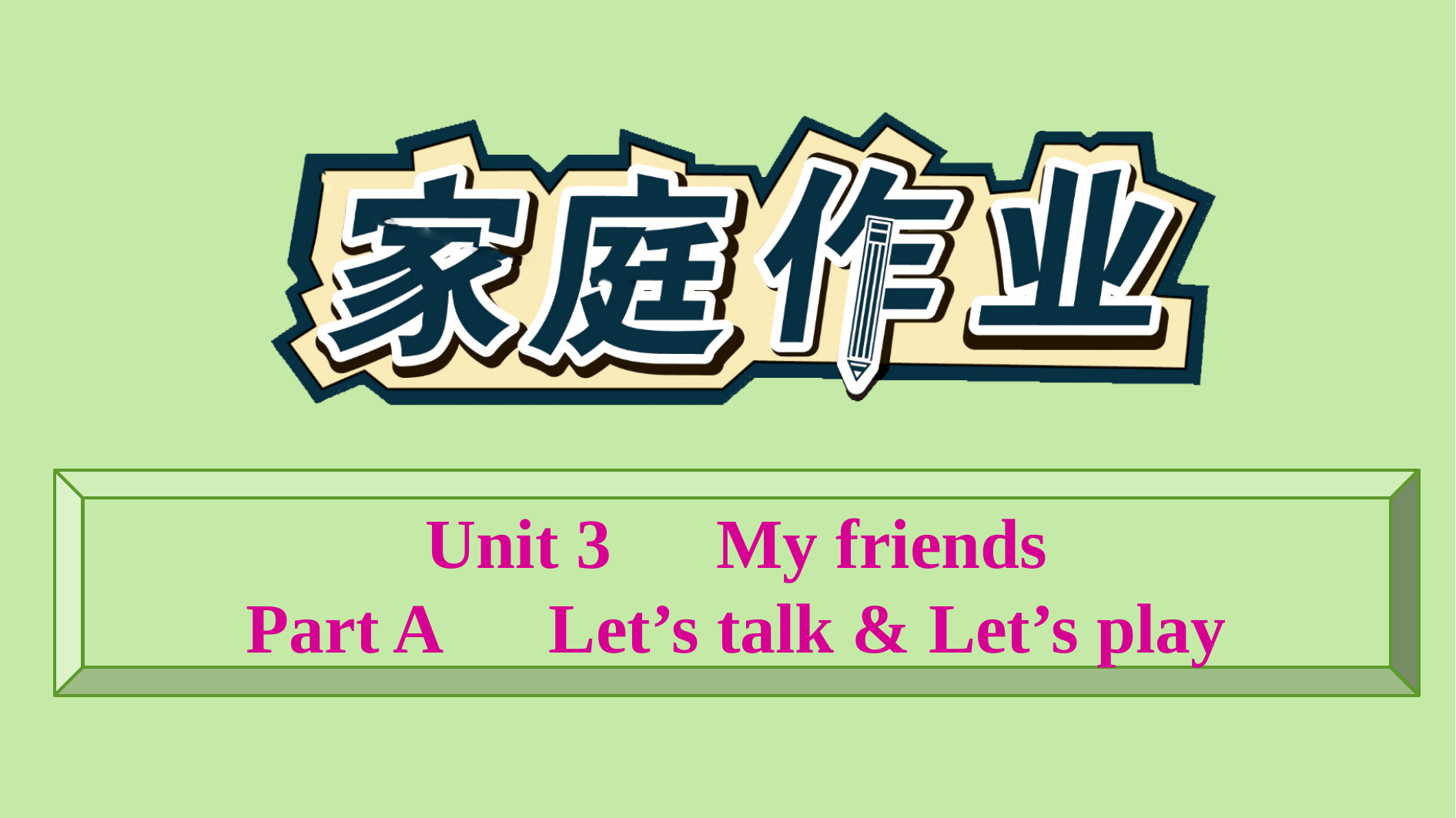

Unit 3　My friends
Part A　Let’s talk & Let’s play